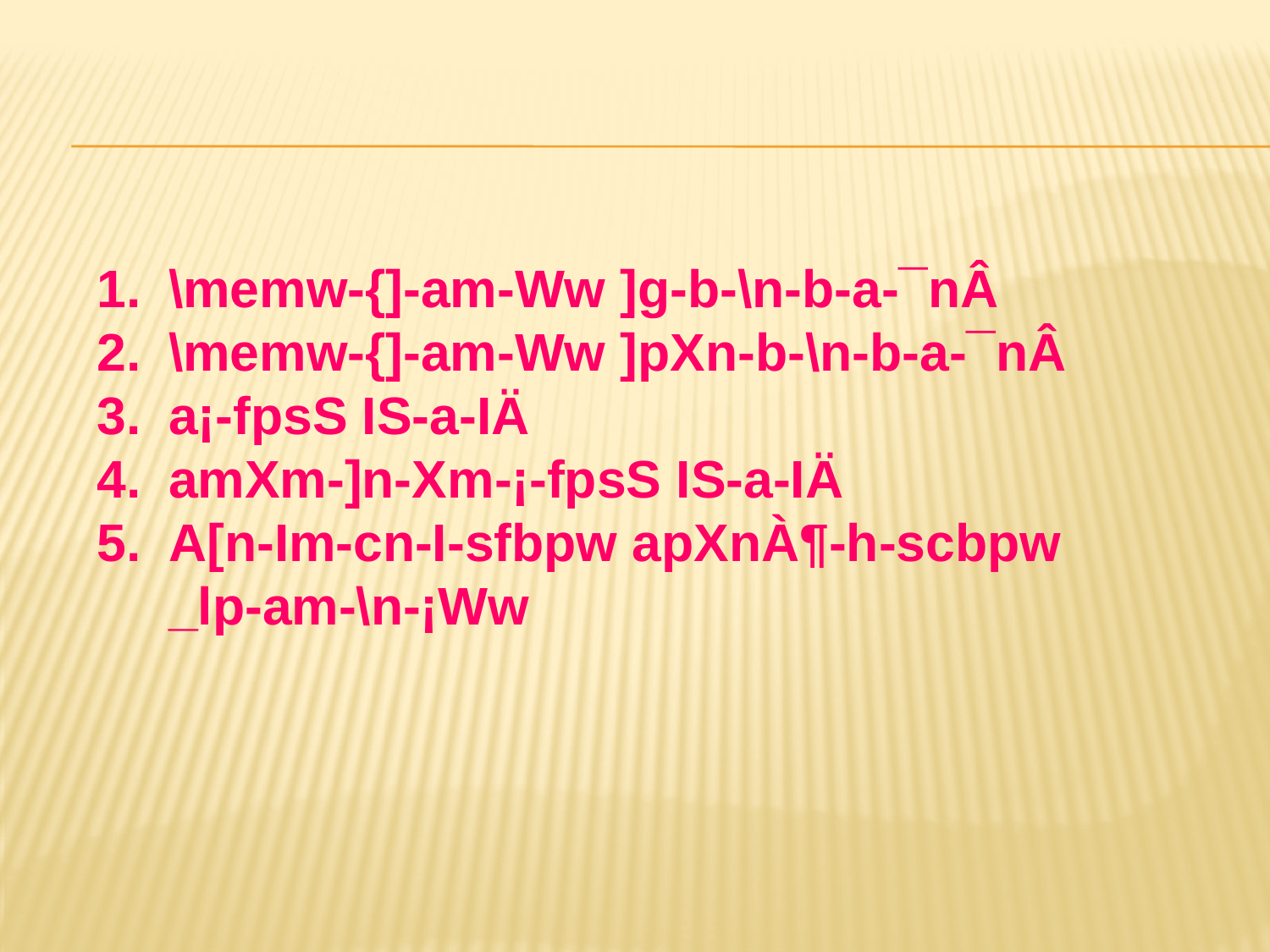

\memw-{]-am-Ww ]g-b-\n-b-a-¯nÂ
\memw-{]-am-Ww ]pXn-b-\n-b-a-¯nÂ
a¡-fpsS IS-a-IÄ
amXm-]n-Xm-¡-fpsS IS-a-IÄ
A[n-Im-cn-I-sfbpw apXnÀ¶-h-scbpw _lp-am-\n-¡Ww